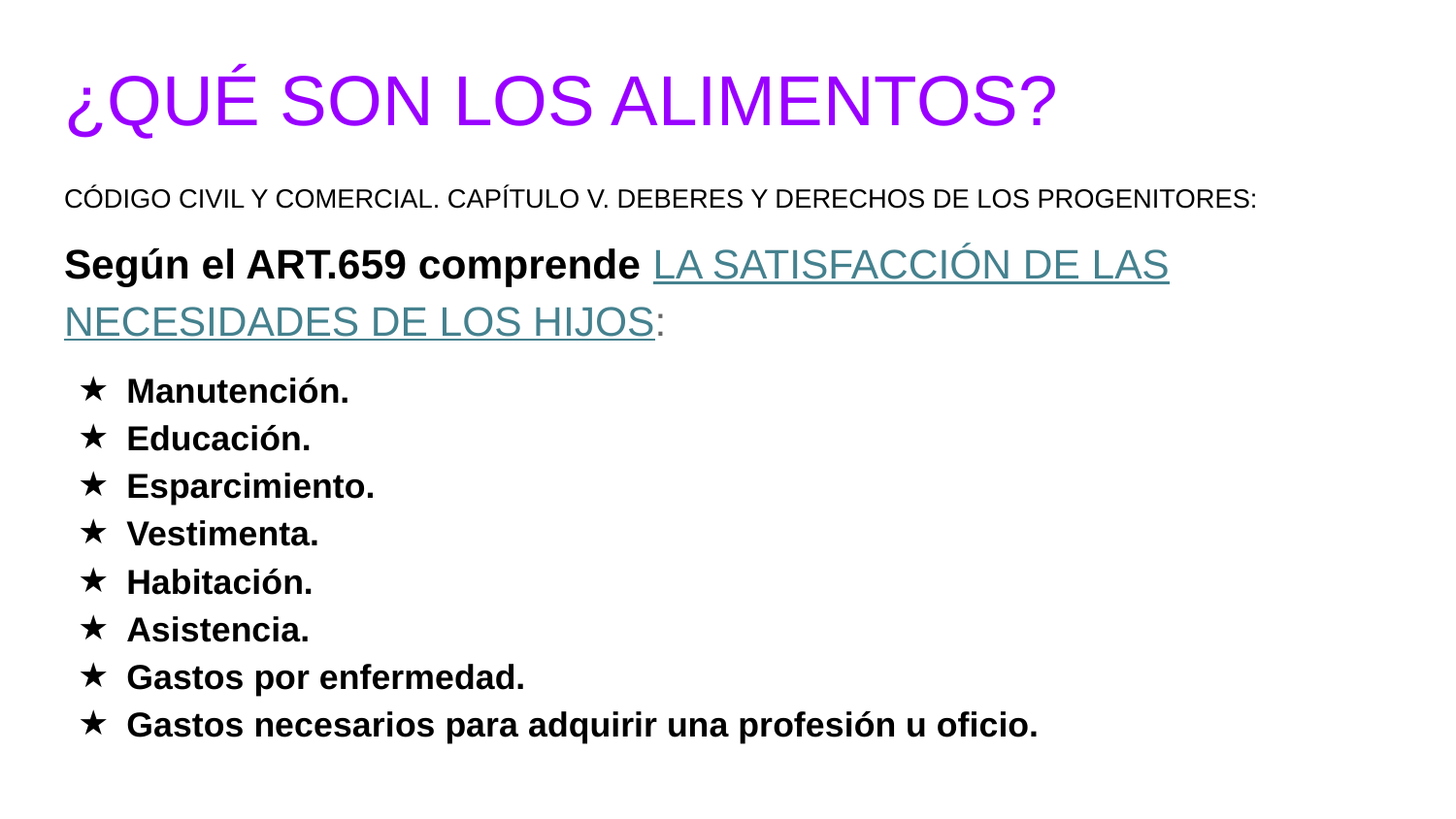

# ¿QUÉ SON LOS ALIMENTOS?
CÓDIGO CIVIL Y COMERCIAL. CAPÍTULO V. DEBERES Y DERECHOS DE LOS PROGENITORES:
Según el ART.659 comprende LA SATISFACCIÓN DE LAS NECESIDADES DE LOS HIJOS:
Manutención.
Educación.
Esparcimiento.
Vestimenta.
Habitación.
Asistencia.
Gastos por enfermedad.
Gastos necesarios para adquirir una profesión u oficio.